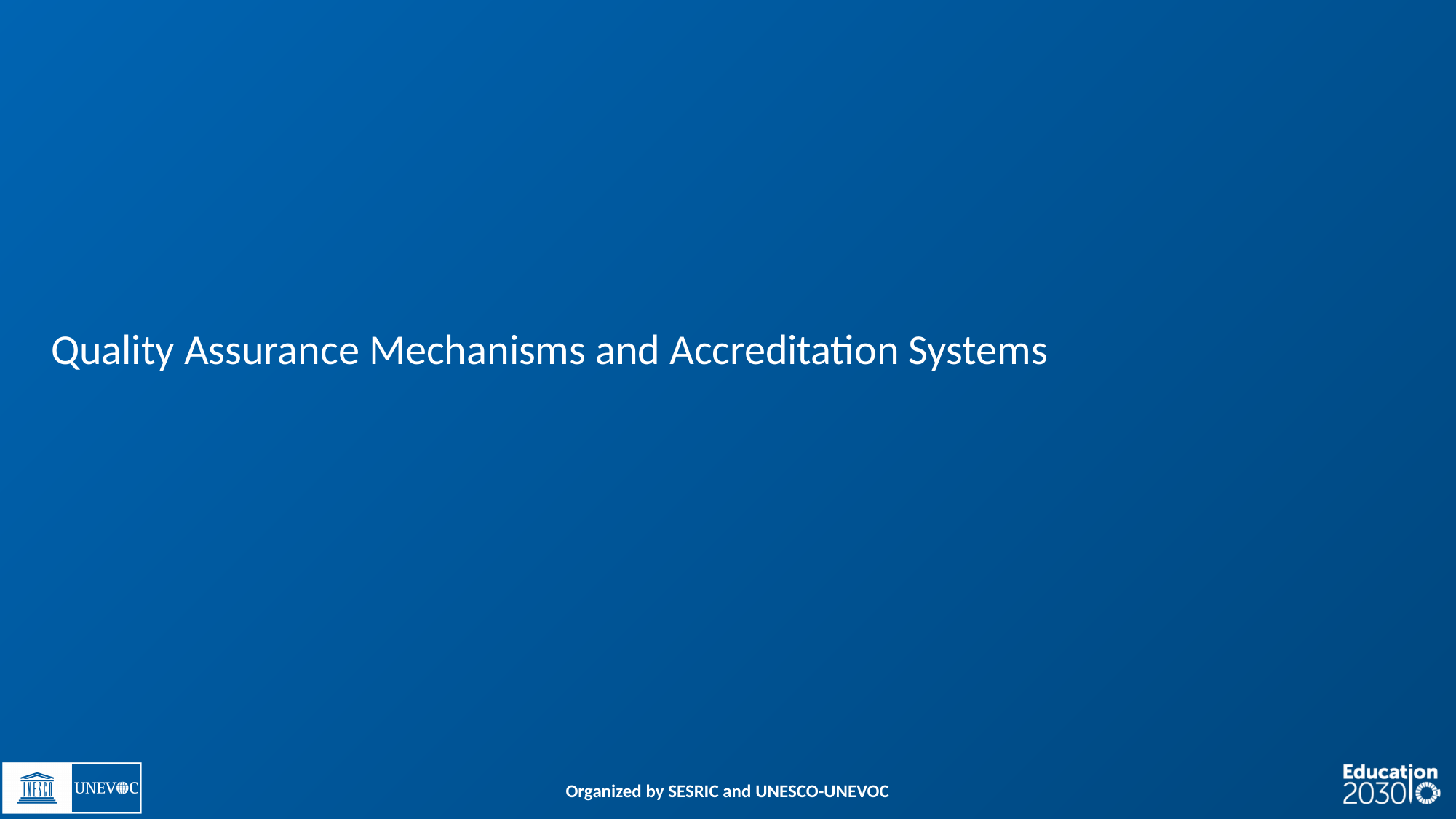

# Quality Assurance Mechanisms and Accreditation Systems